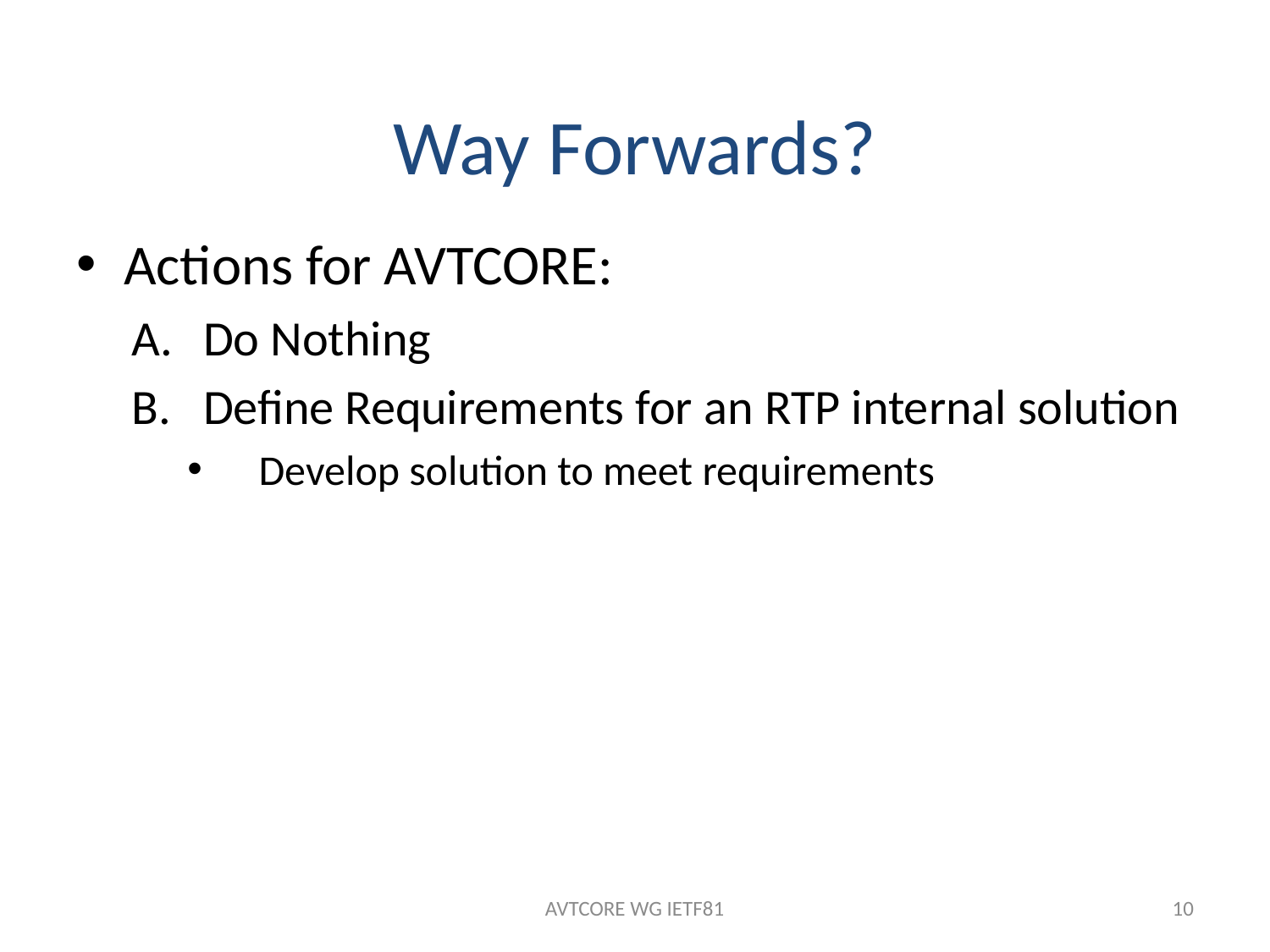

# Way Forwards?
Actions for AVTCORE:
Do Nothing
Define Requirements for an RTP internal solution
Develop solution to meet requirements
AVTCORE WG IETF81
10